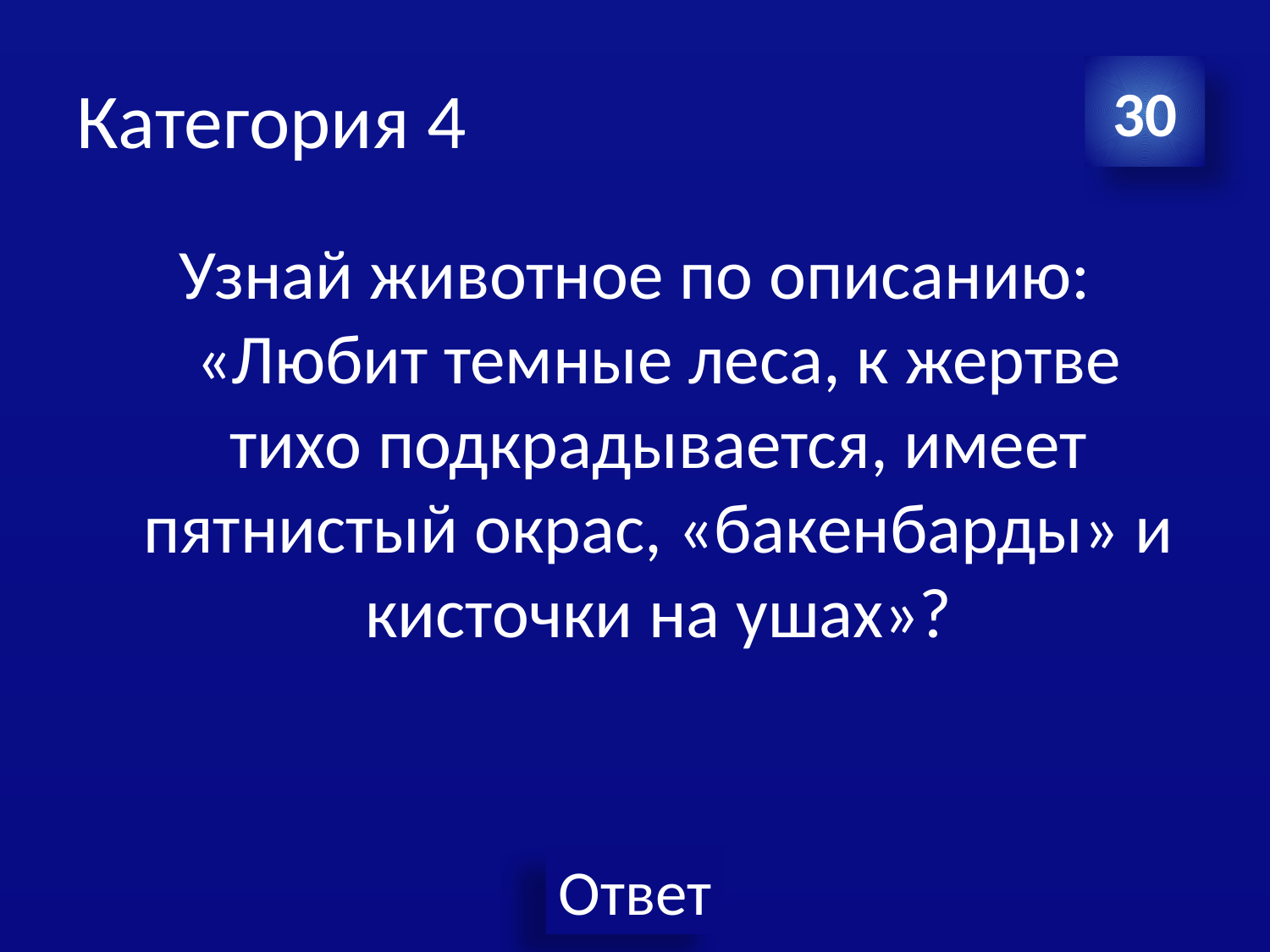

# Категория 4
30
Узнай животное по описанию: «Любит темные леса, к жертве тихо подкрадывается, имеет пятнистый окрас, «бакенбарды» и кисточки на ушах»?